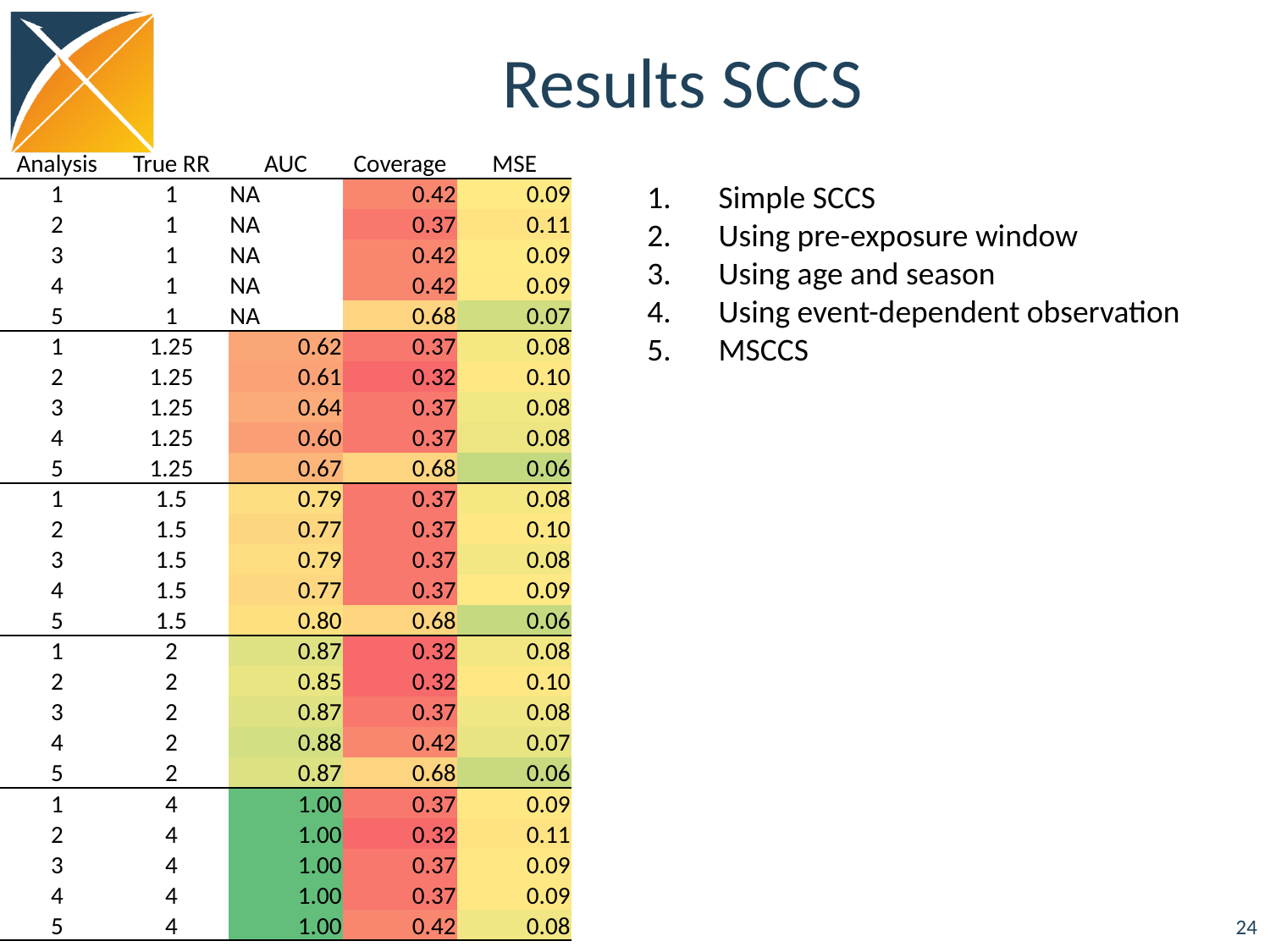

# Results SCCS
| Analysis | True RR | AUC | Coverage | MSE |
| --- | --- | --- | --- | --- |
| 1 | 1 | NA | 0.42 | 0.09 |
| 2 | 1 | NA | 0.37 | 0.11 |
| 3 | 1 | NA | 0.42 | 0.09 |
| 4 | 1 | NA | 0.42 | 0.09 |
| 5 | 1 | NA | 0.68 | 0.07 |
| 1 | 1.25 | 0.62 | 0.37 | 0.08 |
| 2 | 1.25 | 0.61 | 0.32 | 0.10 |
| 3 | 1.25 | 0.64 | 0.37 | 0.08 |
| 4 | 1.25 | 0.60 | 0.37 | 0.08 |
| 5 | 1.25 | 0.67 | 0.68 | 0.06 |
| 1 | 1.5 | 0.79 | 0.37 | 0.08 |
| 2 | 1.5 | 0.77 | 0.37 | 0.10 |
| 3 | 1.5 | 0.79 | 0.37 | 0.08 |
| 4 | 1.5 | 0.77 | 0.37 | 0.09 |
| 5 | 1.5 | 0.80 | 0.68 | 0.06 |
| 1 | 2 | 0.87 | 0.32 | 0.08 |
| 2 | 2 | 0.85 | 0.32 | 0.10 |
| 3 | 2 | 0.87 | 0.37 | 0.08 |
| 4 | 2 | 0.88 | 0.42 | 0.07 |
| 5 | 2 | 0.87 | 0.68 | 0.06 |
| 1 | 4 | 1.00 | 0.37 | 0.09 |
| 2 | 4 | 1.00 | 0.32 | 0.11 |
| 3 | 4 | 1.00 | 0.37 | 0.09 |
| 4 | 4 | 1.00 | 0.37 | 0.09 |
| 5 | 4 | 1.00 | 0.42 | 0.08 |
Simple SCCS
Using pre-exposure window
Using age and season
Using event-dependent observation
MSCCS

24